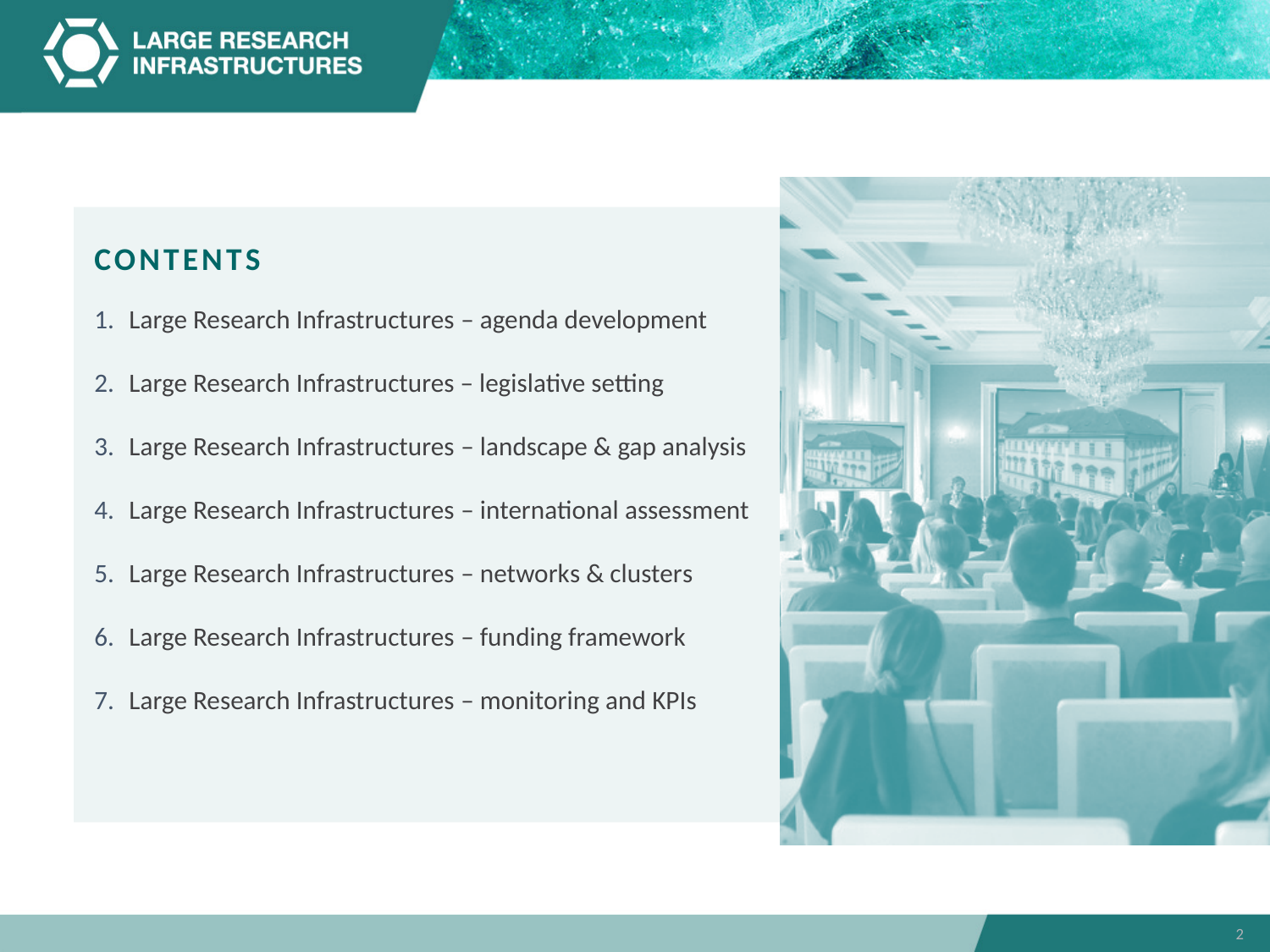

# contents
Large Research Infrastructures – agenda development
Large Research Infrastructures – legislative setting
Large Research Infrastructures – landscape & gap analysis
Large Research Infrastructures – international assessment
Large Research Infrastructures – networks & clusters
Large Research Infrastructures – funding framework
Large Research Infrastructures – monitoring and KPIs

2